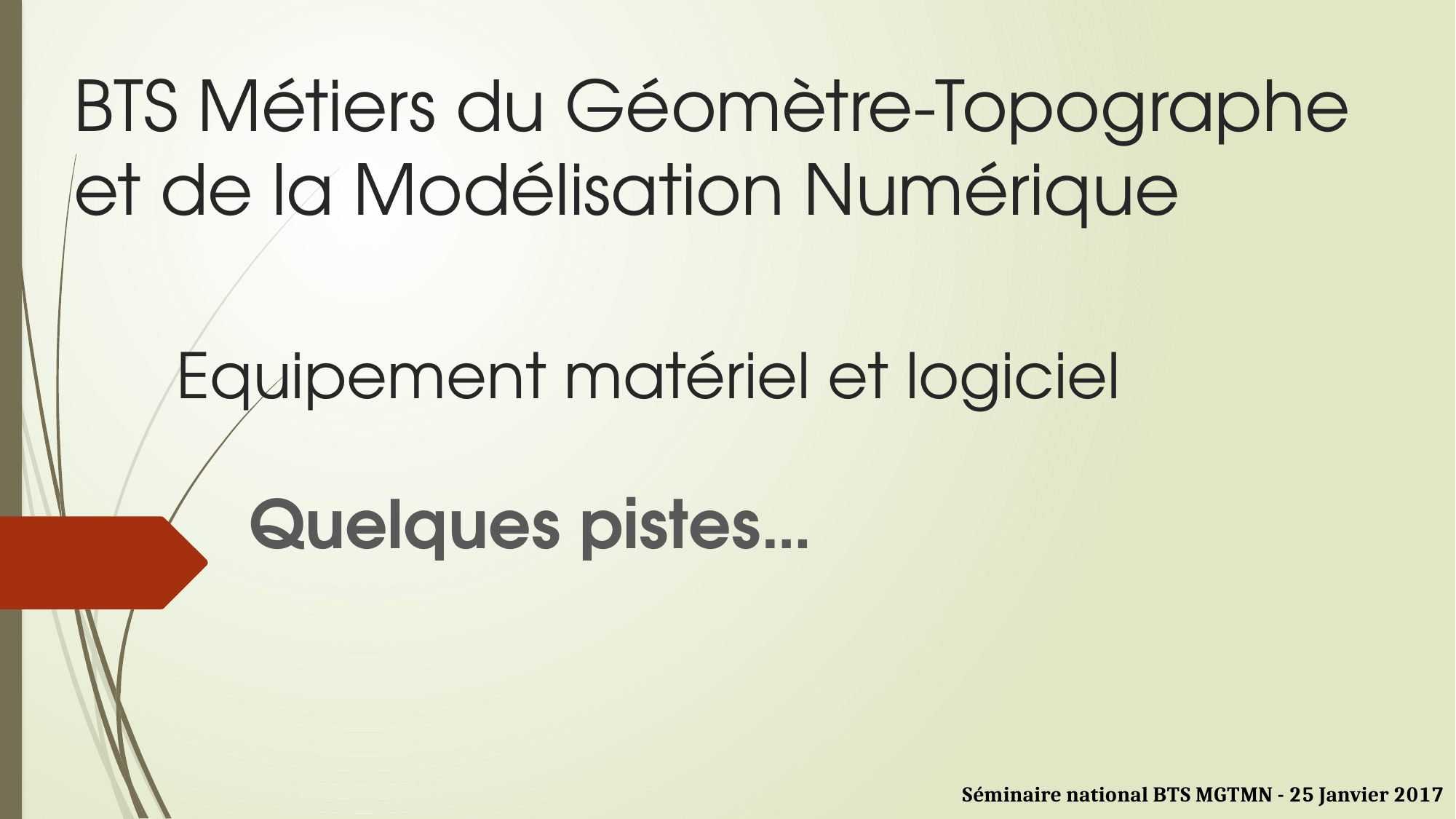

# BTS Métiers du Géomètre-Topographe et de la Modélisation Numérique Equipement matériel et logiciel
Quelques pistes…
Séminaire national BTS MGTMN - 25 Janvier 2017